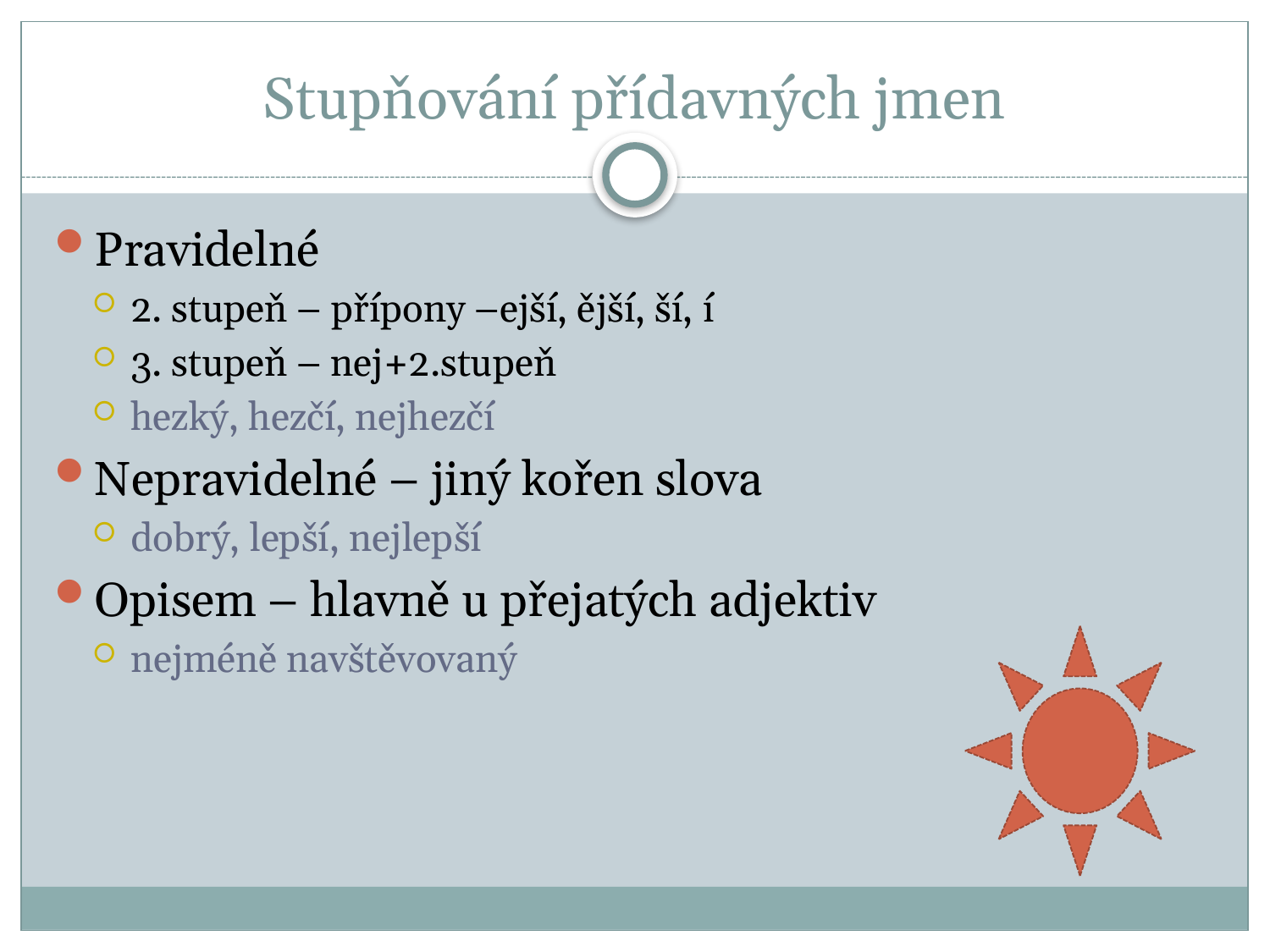

# Stupňování přídavných jmen
Pravidelné
2. stupeň – přípony –ejší, ější, ší, í
3. stupeň – nej+2.stupeň
hezký, hezčí, nejhezčí
Nepravidelné – jiný kořen slova
dobrý, lepší, nejlepší
Opisem – hlavně u přejatých adjektiv
nejméně navštěvovaný